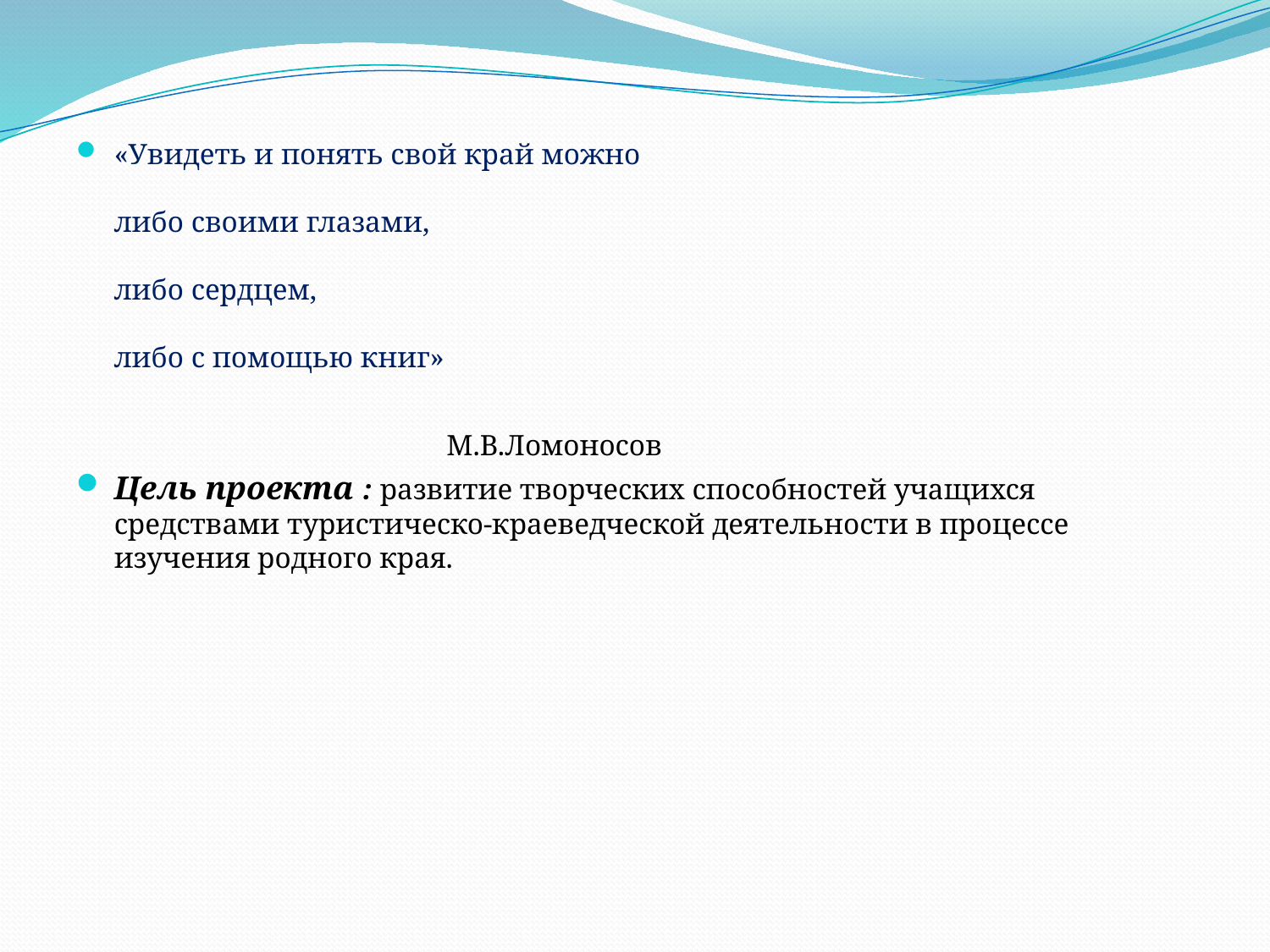

«Увидеть и понять свой край можно 
либо своими глазами,
либо сердцем,
либо с помощью книг»
                                             М.В.Ломоносов
Цель проекта : развитие творческих способностей учащихся средствами туристическо-краеведческой деятельности в процессе изучения родного края.

#